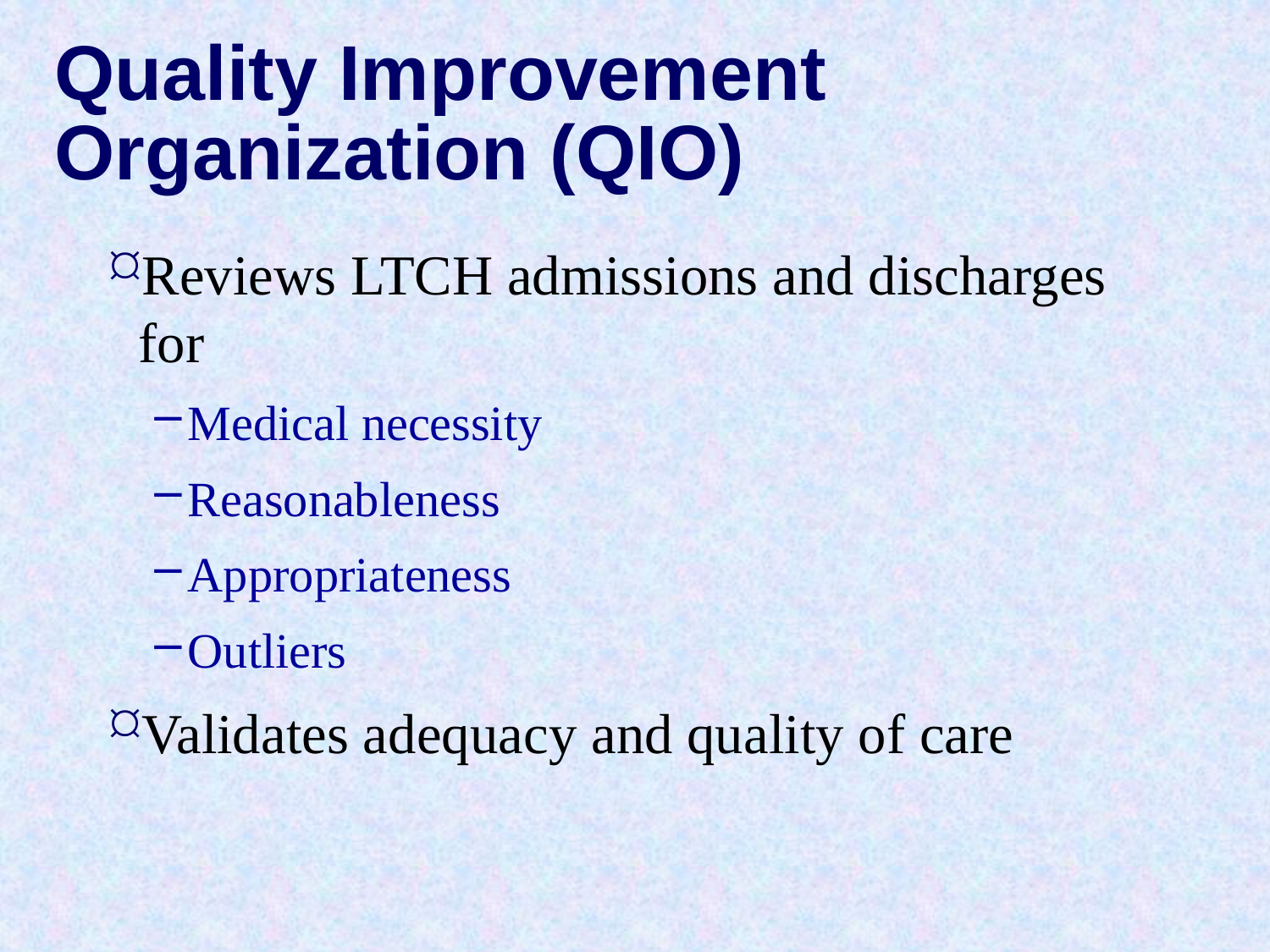

# Quality Improvement Organization (QIO)
Reviews LTCH admissions and discharges for
Medical necessity
Reasonableness
Appropriateness
Outliers
Validates adequacy and quality of care